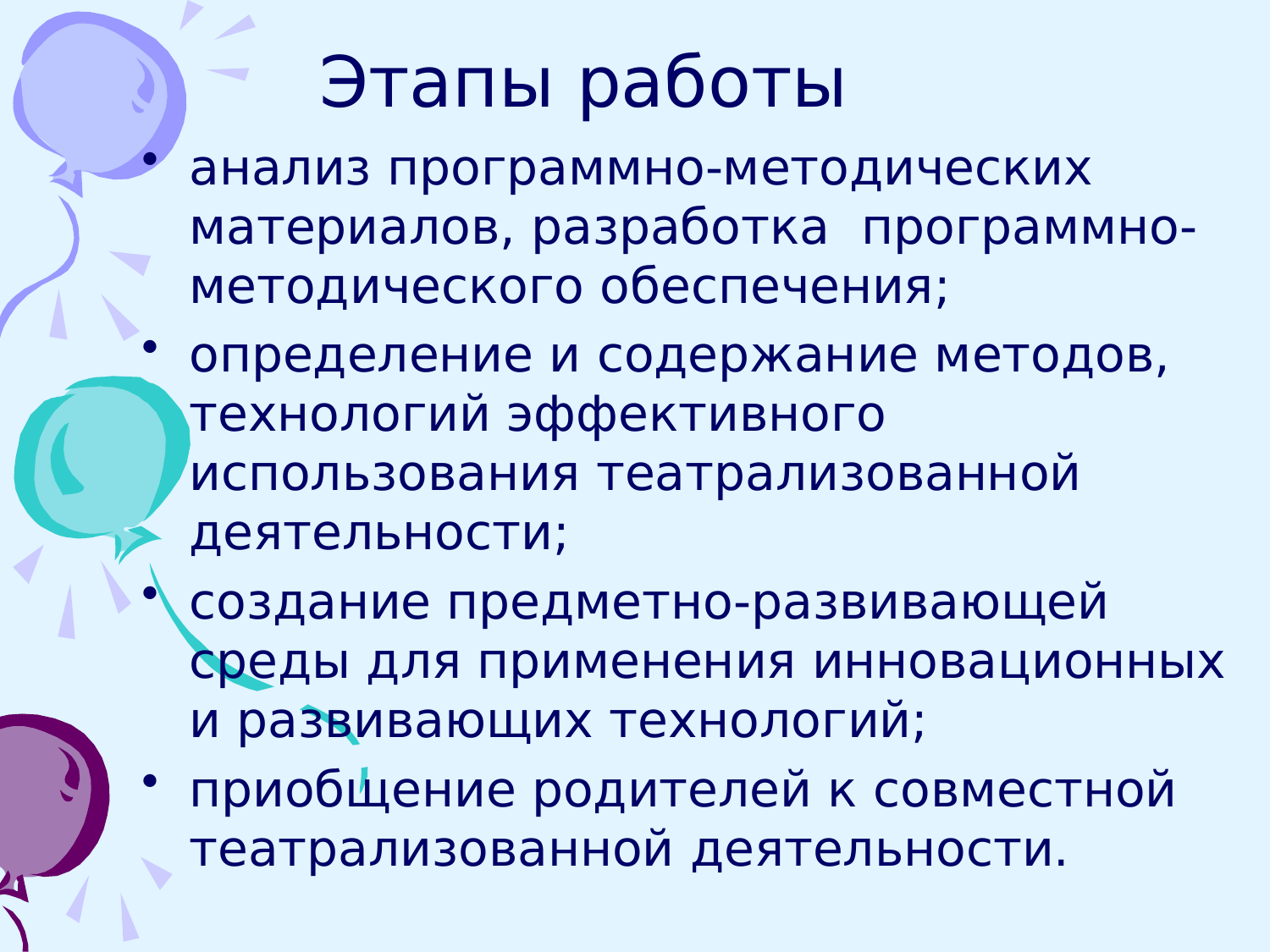

# Этапы работы
анализ программно-методических материалов, разработка  программно-методического обеспечения;
определение и содержание методов, технологий эффективного использования театрализованной деятельности;
создание предметно-развивающей среды для применения инновационных и развивающих технологий;
приобщение родителей к совместной театрализованной деятельности.